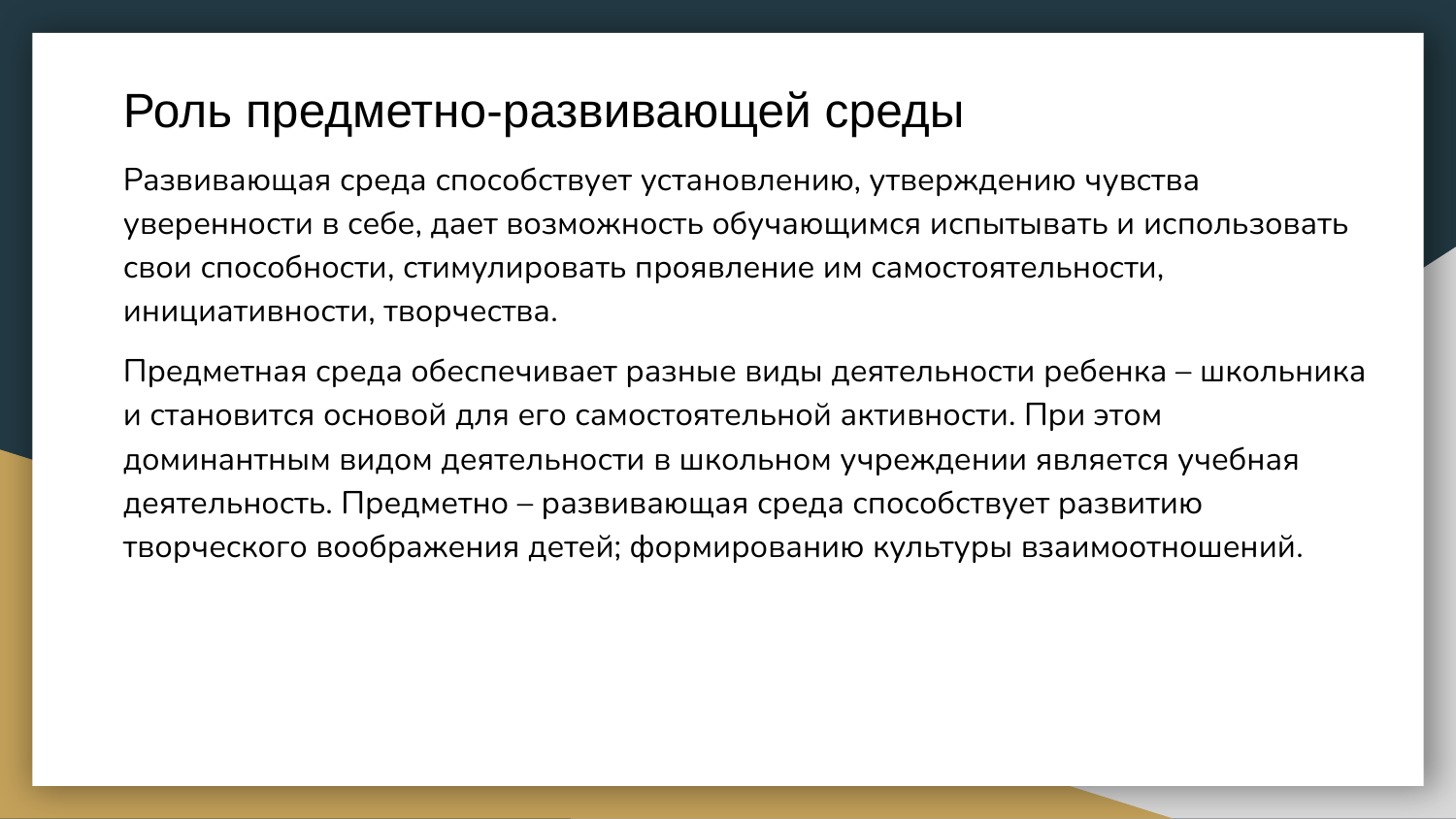

# Роль предметно-развивающей среды
Развивающая среда способствует установлению, утверждению чувства уверенности в себе, дает возможность обучающимся испытывать и использовать свои способности, стимулировать проявление им самостоятельности, инициативности, творчества.
Предметная среда обеспечивает разные виды деятельности ребенка – школьника и становится основой для его самостоятельной активности. При этом доминантным видом деятельности в школьном учреждении является учебная деятельность. Предметно – развивающая среда способствует развитию творческого воображения детей; формированию культуры взаимоотношений.